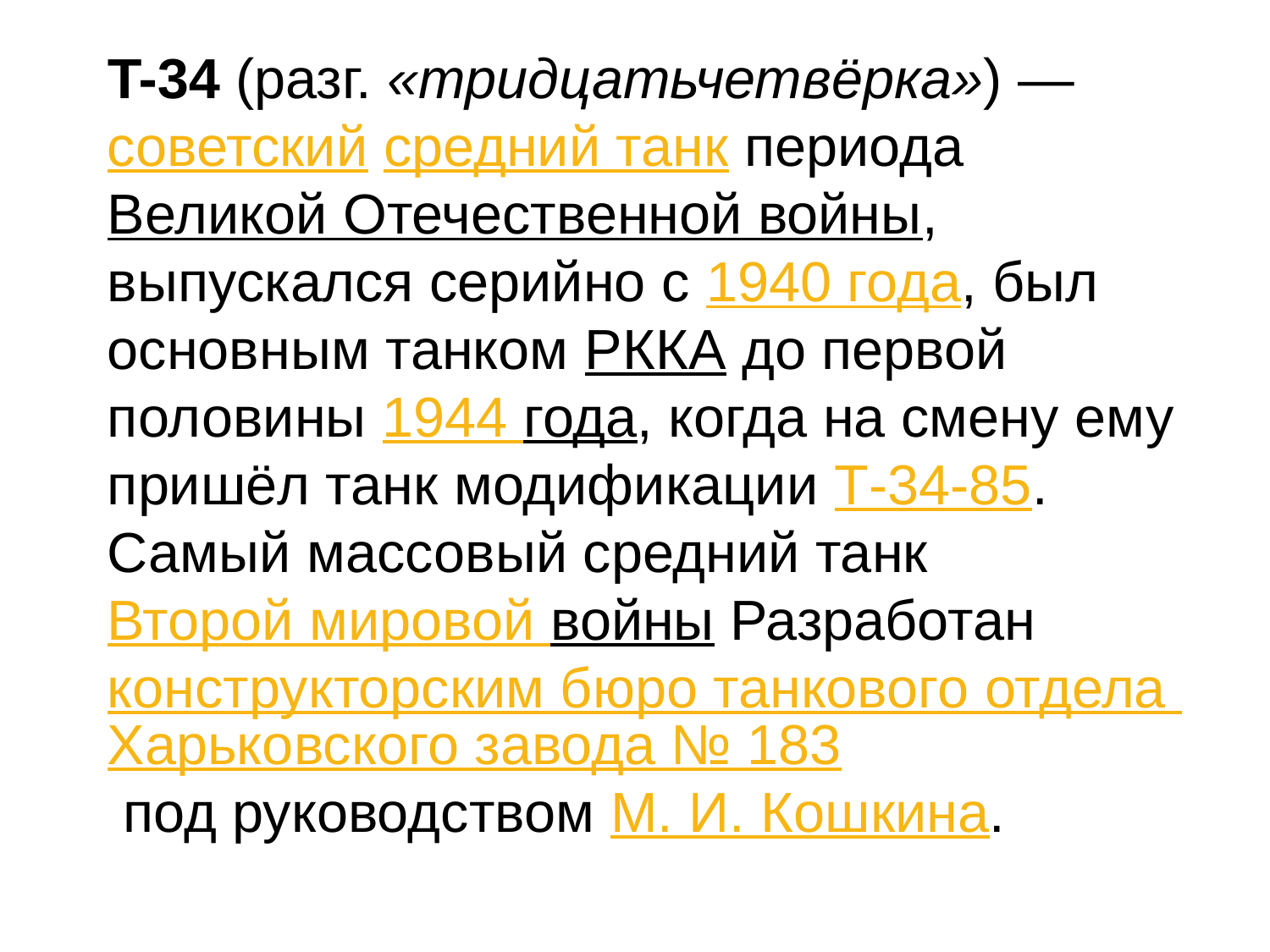

T-34 (разг. «тридцатьчетвёрка») — советский средний танк периода Великой Отечественной войны, выпускался серийно с 1940 года, был основным танком РККА до первой половины 1944 годa, когда на смену ему пришёл танк модификации Т-34-85. Самый массовый средний танк Второй мировой войны Разработан конструкторским бюро танкового отдела Харьковского завода № 183 под руководством М. И. Кошкина.